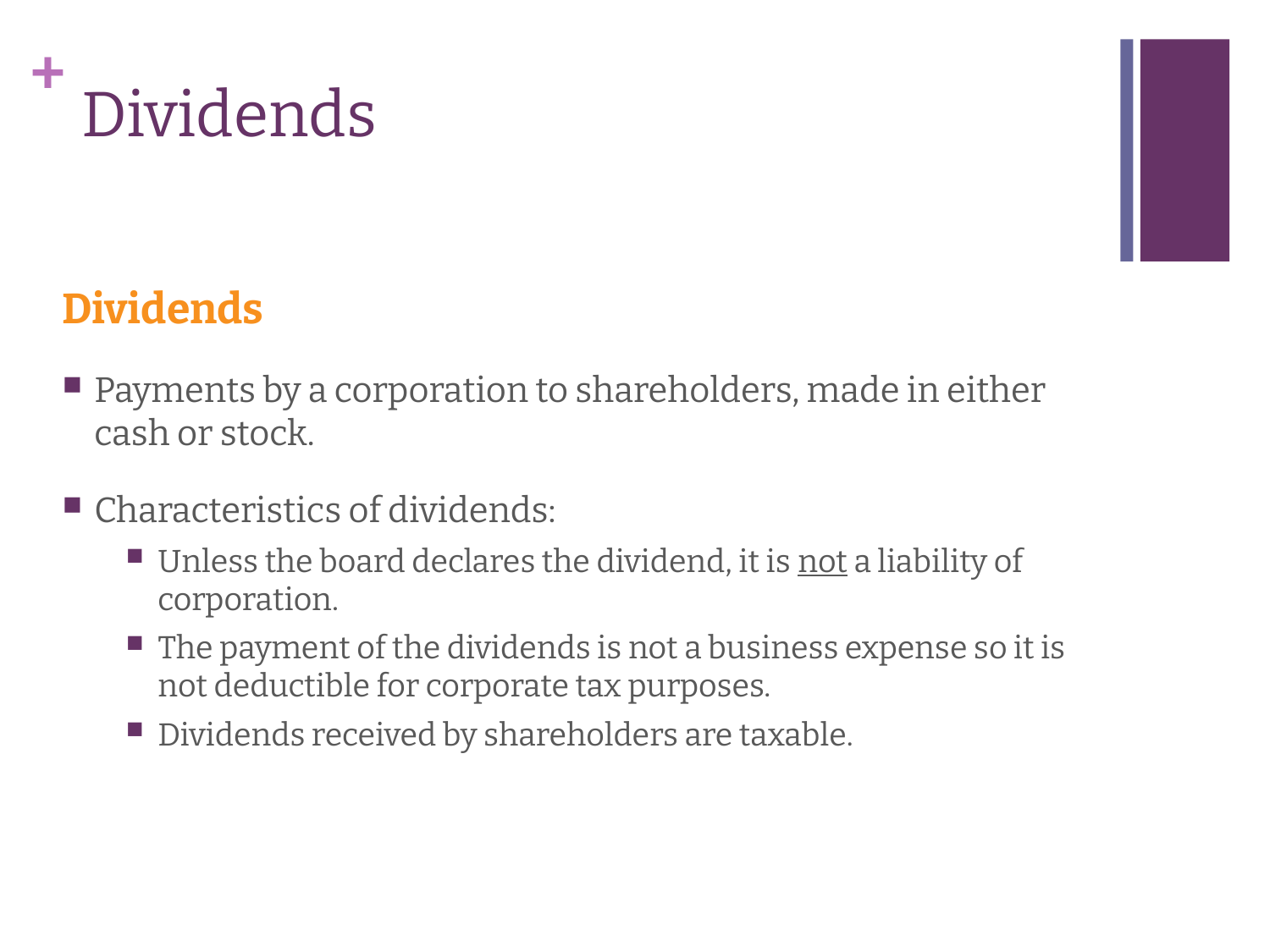

# Dividends
Dividends
Payments by a corporation to shareholders, made in either cash or stock.
Characteristics of dividends:
Unless the board declares the dividend, it is not a liability of corporation.
The payment of the dividends is not a business expense so it is not deductible for corporate tax purposes.
Dividends received by shareholders are taxable.